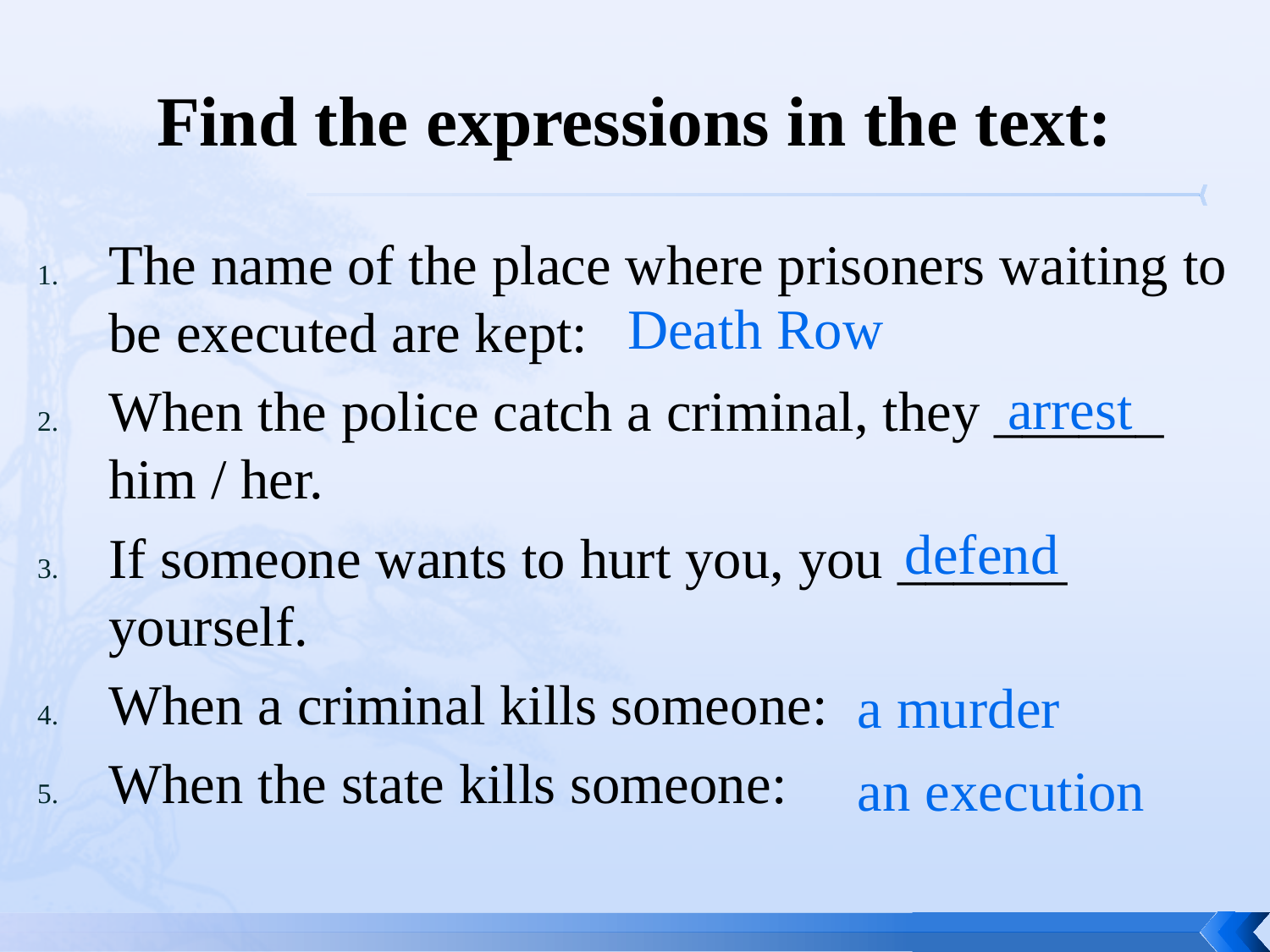

# Find the expressions in the text:
The name of the place where prisoners waiting to be executed are kept:
When the police catch a criminal, they ______ him / her.
If someone wants to hurt you, you ______ yourself.
When a criminal kills someone:
When the state kills someone:
Death Row
arrest
defend
a murder
an execution